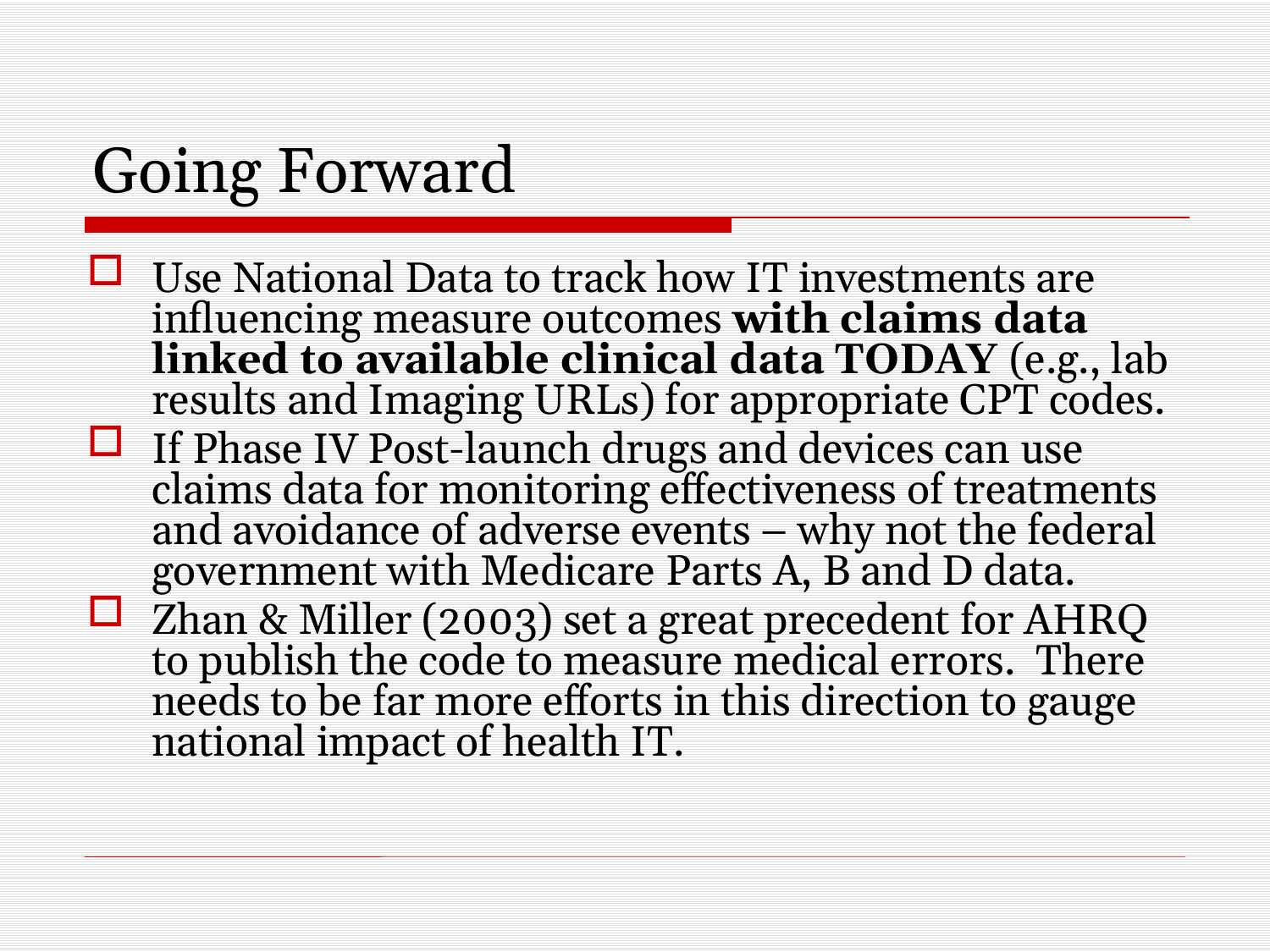

# Going Forward
Use National Data to track how IT investments are influencing measure outcomes with claims data linked to available clinical data TODAY (e.g., lab results and Imaging URLs) for appropriate CPT codes.
If Phase IV Post-launch drugs and devices can use claims data for monitoring effectiveness of treatments and avoidance of adverse events – why not the federal government with Medicare Parts A, B and D data.
Zhan & Miller (2003) set a great precedent for AHRQ to publish the code to measure medical errors.  There needs to be far more efforts in this direction to gauge national impact of health IT.